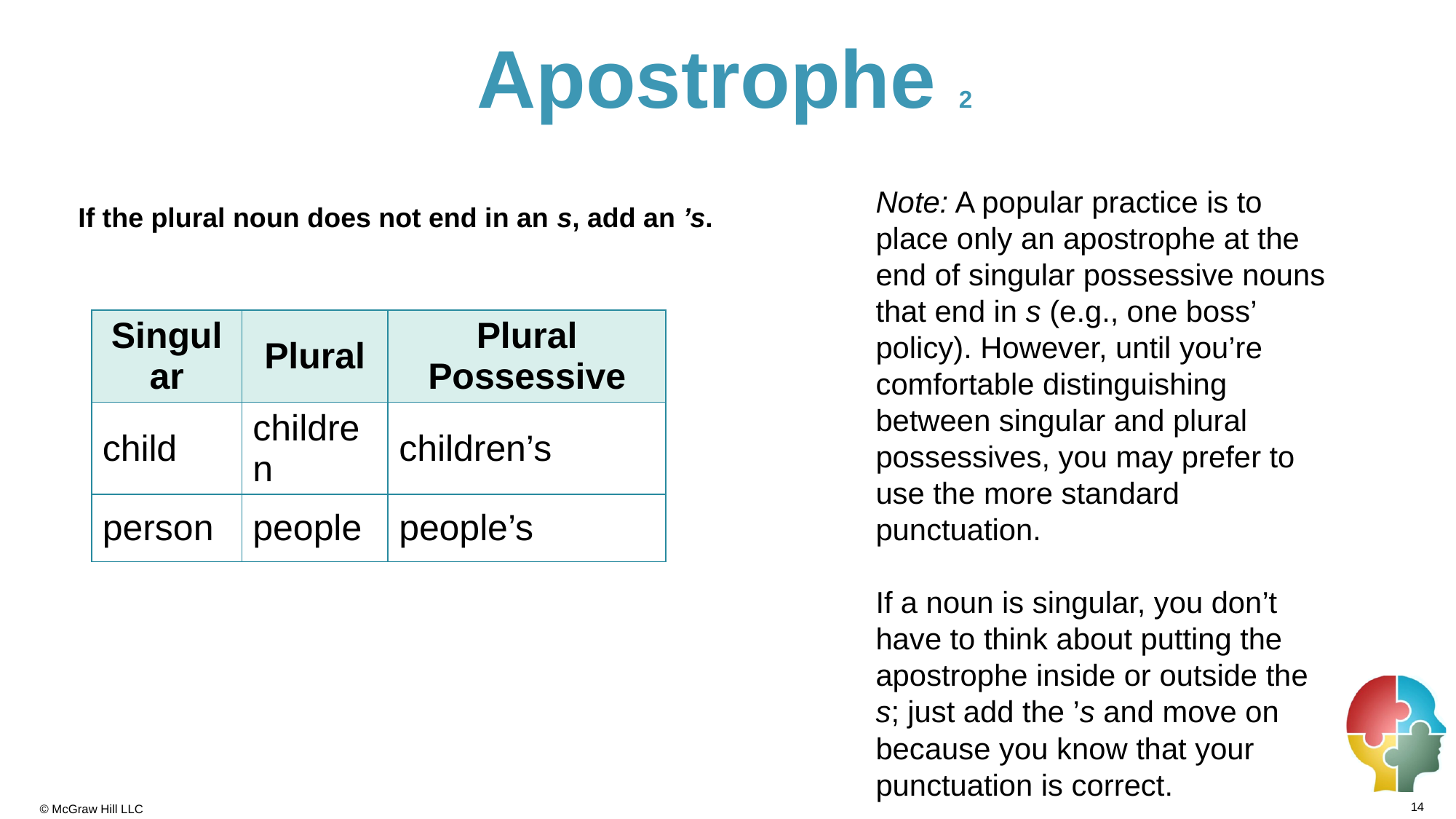

# Apostrophe 2
Note: A popular practice is to place only an apostrophe at the end of singular possessive nouns that end in s (e.g., one boss’ policy). However, until you’re comfortable distinguishing between singular and plural possessives, you may prefer to use the more standard punctuation.
If a noun is singular, you don’t have to think about putting the apostrophe inside or outside the s; just add the ’s and move on because you know that your punctuation is correct.
If the plural noun does not end in an s, add an ’s.
| Singular | Plural | Plural Possessive |
| --- | --- | --- |
| child | children | children’s |
| person | people | people’s |
Table divided into three columns summarizes the use of apostrophe. The column headers are marked from left to right as: Singular, plural, and plural possessive.
14